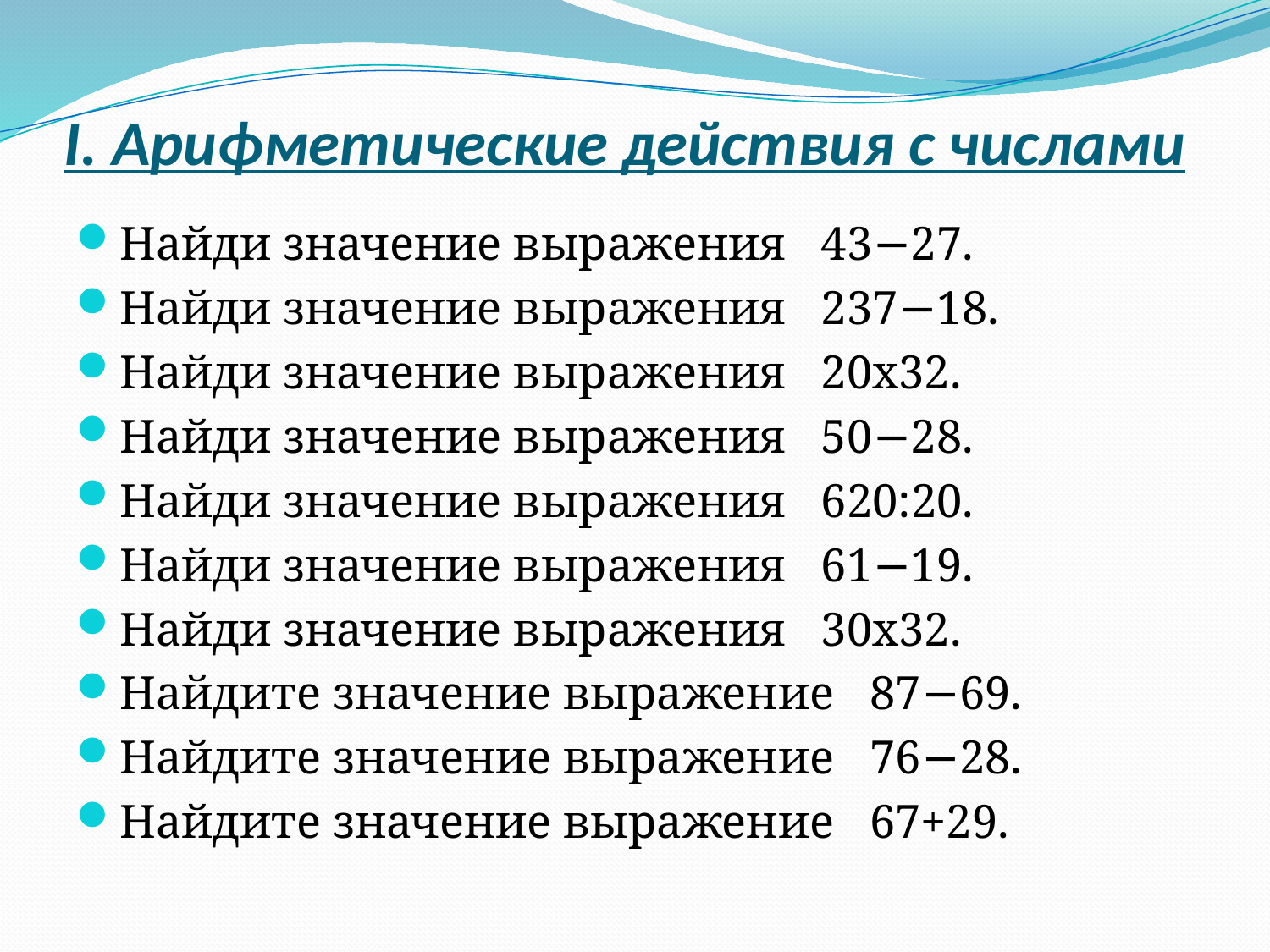

# I. Арифметические действия с числами
Найди значение выражения   43−27.
Найди значение выражения   237−18.
Найди значение выражения   20х32.
Найди значение выражения   50−28.
Найди значение выражения   620:20.
Найди значение выражения   61−19.
Найди значение выражения   30х32.
Найдите значение выражение   87−69.
Найдите значение выражение   76−28.
Найдите значение выражение   67+29.